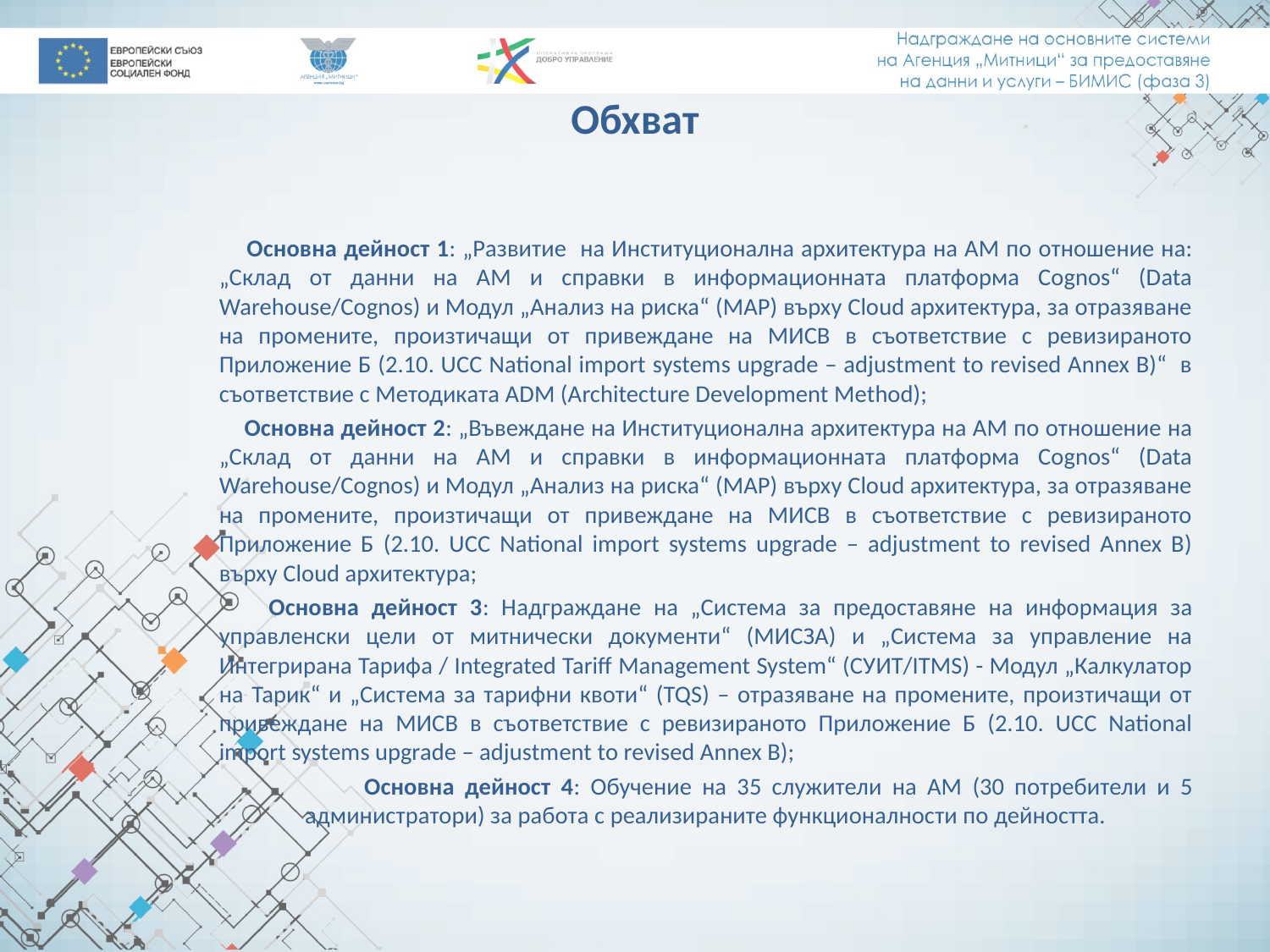

# Обхват
    Основна дейност 1: „Развитие  на Институционална архитектура на АМ по отношение на: „Склад от данни на АМ и справки в информационната платформа Cognos“ (Data Warehouse/Cognos) и Модул „Анализ на риска“ (МАР) върху Cloud архитектура, за отразяване на промените, произтичащи от привеждане на МИСВ в съответствие с ревизираното Приложение Б (2.10. UCC National import systems upgrade – adjustment to revised Annex B)“  в съответствие с Методиката ADM (Architecture Development Method);
    Основна дейност 2: „Въвеждане на Институционална архитектура на АМ по отношение на „Склад от данни на АМ и справки в информационната платформа Cognos“ (Data Warehouse/Cognos) и Модул „Анализ на риска“ (МАР) върху Cloud архитектура, за отразяване на промените, произтичащи от привеждане на МИСВ в съответствие с ревизираното Приложение Б (2.10. UCC National import systems upgrade – adjustment to revised Annex B) върху Cloud архитектура;
    Основна дейност 3: Надграждане на „Система за предоставяне на информация за управленски цели от митнически документи“ (МИСЗА) и „Система за управление на Интегрирана Тарифа / Integrated Tariff Management System“ (СУИТ/ITMS) - Модул „Калкулатор на Тарик“ и „Система за тарифни квоти“ (TQS) – отразяване на промените, произтичащи от привеждане на МИСВ в съответствие с ревизираното Приложение Б (2.10. UCC National import systems upgrade – adjustment to revised Annex B);
              Основна дейност 4: Обучение на 35 служители на АМ (30 потребители и 5 администратори) за работа с реализираните функционалности по дейността.